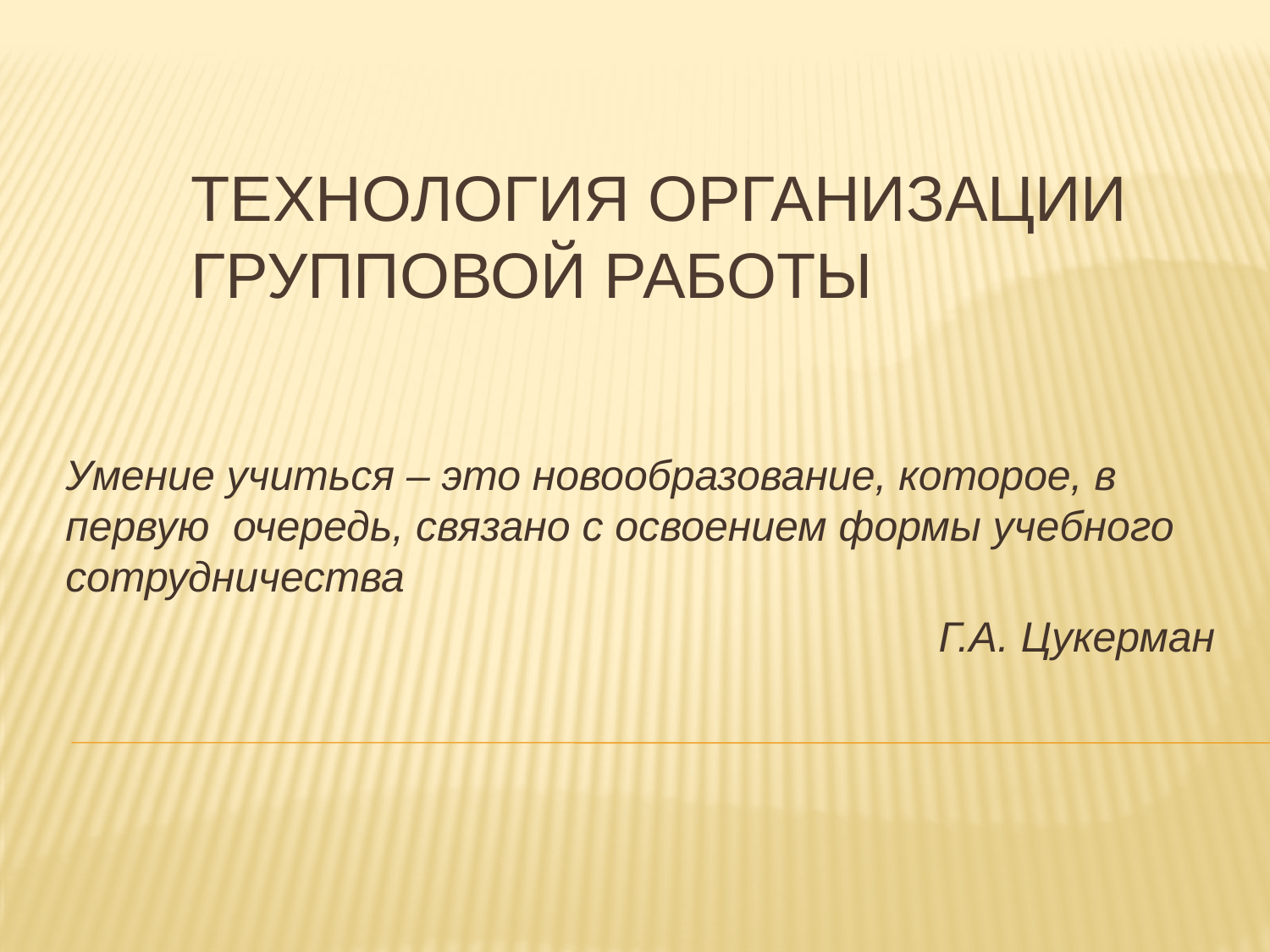

# Технология организации групповой работы
Умение учиться – это новообразование, которое, в первую  очередь, связано с освоением формы учебного сотрудничества
Г.А. Цукерман